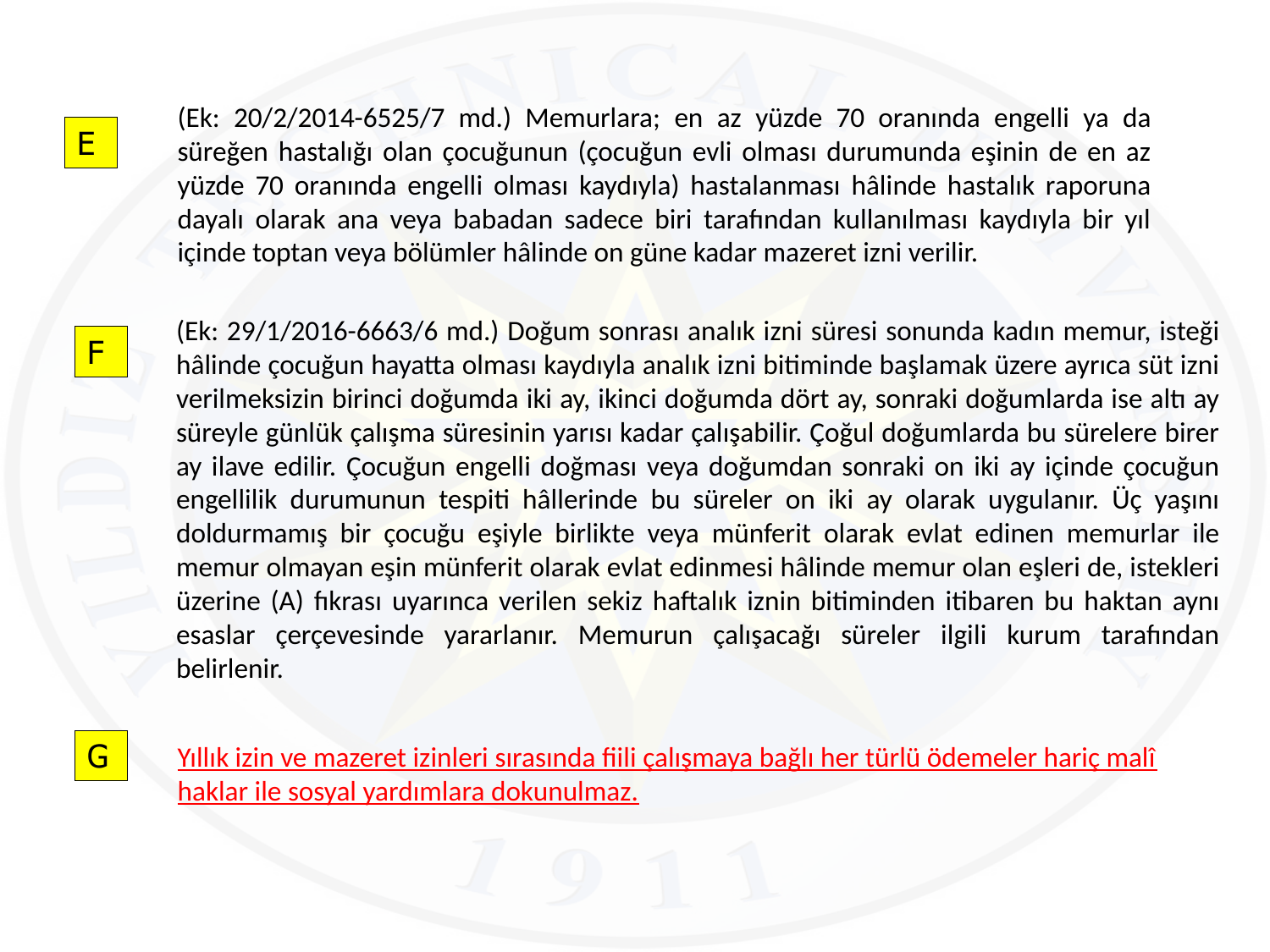

(Ek: 20/2/2014-6525/7 md.) Memurlara; en az yüzde 70 oranında engelli ya da süreğen hastalığı olan çocuğunun (çocuğun evli olması durumunda eşinin de en az yüzde 70 oranında engelli olması kaydıyla) hastalanması hâlinde hastalık raporuna dayalı olarak ana veya babadan sadece biri tarafından kullanılması kaydıyla bir yıl içinde toptan veya bölümler hâlinde on güne kadar mazeret izni verilir.
E
(Ek: 29/1/2016-6663/6 md.) Doğum sonrası analık izni süresi sonunda kadın memur, isteği hâlinde çocuğun hayatta olması kaydıyla analık izni bitiminde başlamak üzere ayrıca süt izni verilmeksizin birinci doğumda iki ay, ikinci doğumda dört ay, sonraki doğumlarda ise altı ay süreyle günlük çalışma süresinin yarısı kadar çalışabilir. Çoğul doğumlarda bu sürelere birer ay ilave edilir. Çocuğun engelli doğması veya doğumdan sonraki on iki ay içinde çocuğun engellilik durumunun tespiti hâllerinde bu süreler on iki ay olarak uygulanır. Üç yaşını doldurmamış bir çocuğu eşiyle birlikte veya münferit olarak evlat edinen memurlar ile memur olmayan eşin münferit olarak evlat edinmesi hâlinde memur olan eşleri de, istekleri üzerine (A) fıkrası uyarınca verilen sekiz haftalık iznin bitiminden itibaren bu haktan aynı esaslar çerçevesinde yararlanır. Memurun çalışacağı süreler ilgili kurum tarafından belirlenir.

F
G
Yıllık izin ve mazeret izinleri sırasında fiili çalışmaya bağlı her türlü ödemeler hariç malî haklar ile sosyal yardımlara dokunulmaz.